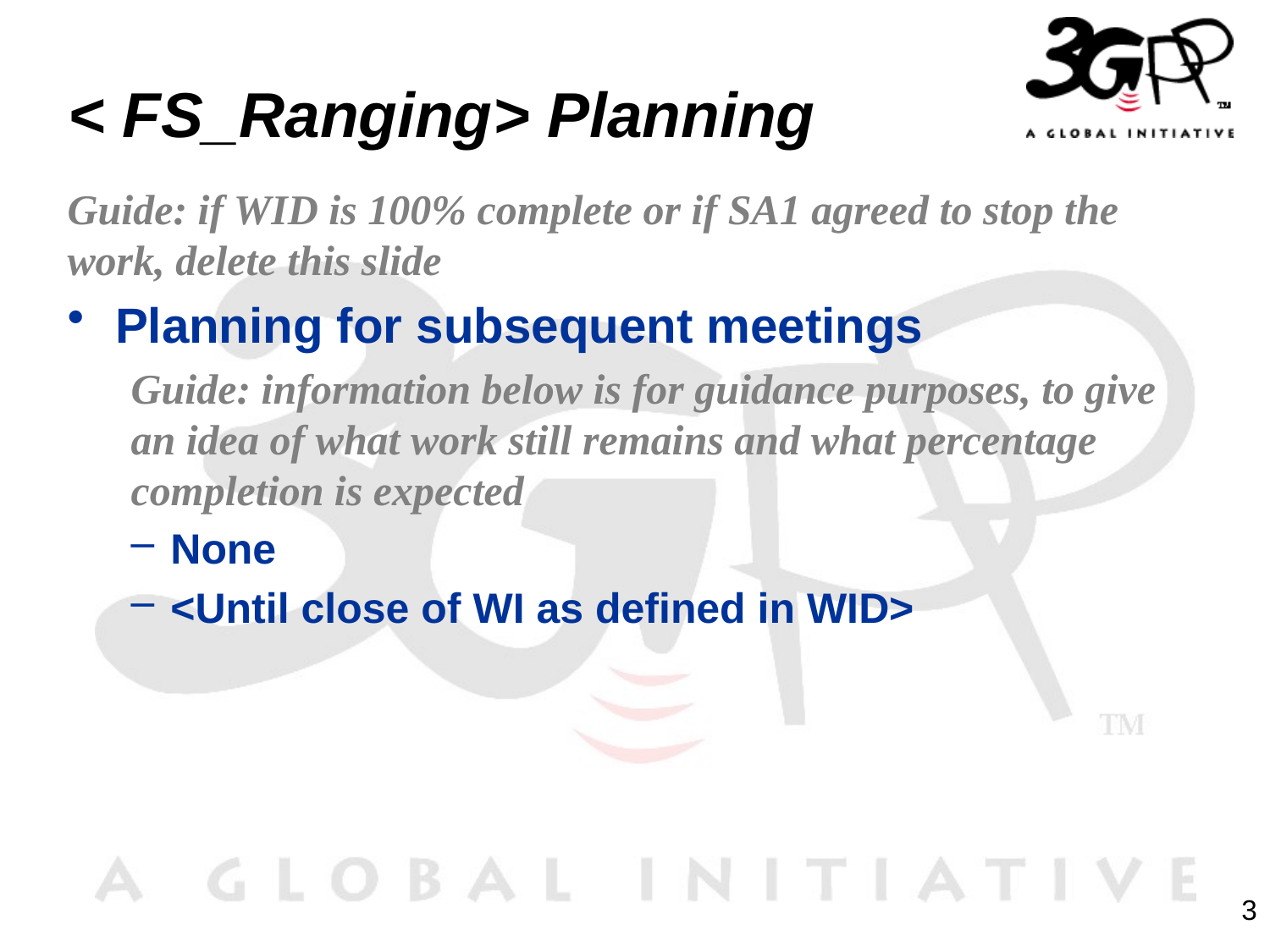

# < FS_Ranging> Planning
Guide: if WID is 100% complete or if SA1 agreed to stop the work, delete this slide
Planning for subsequent meetings
Guide: information below is for guidance purposes, to give an idea of what work still remains and what percentage completion is expected
None
<Until close of WI as defined in WID>
3